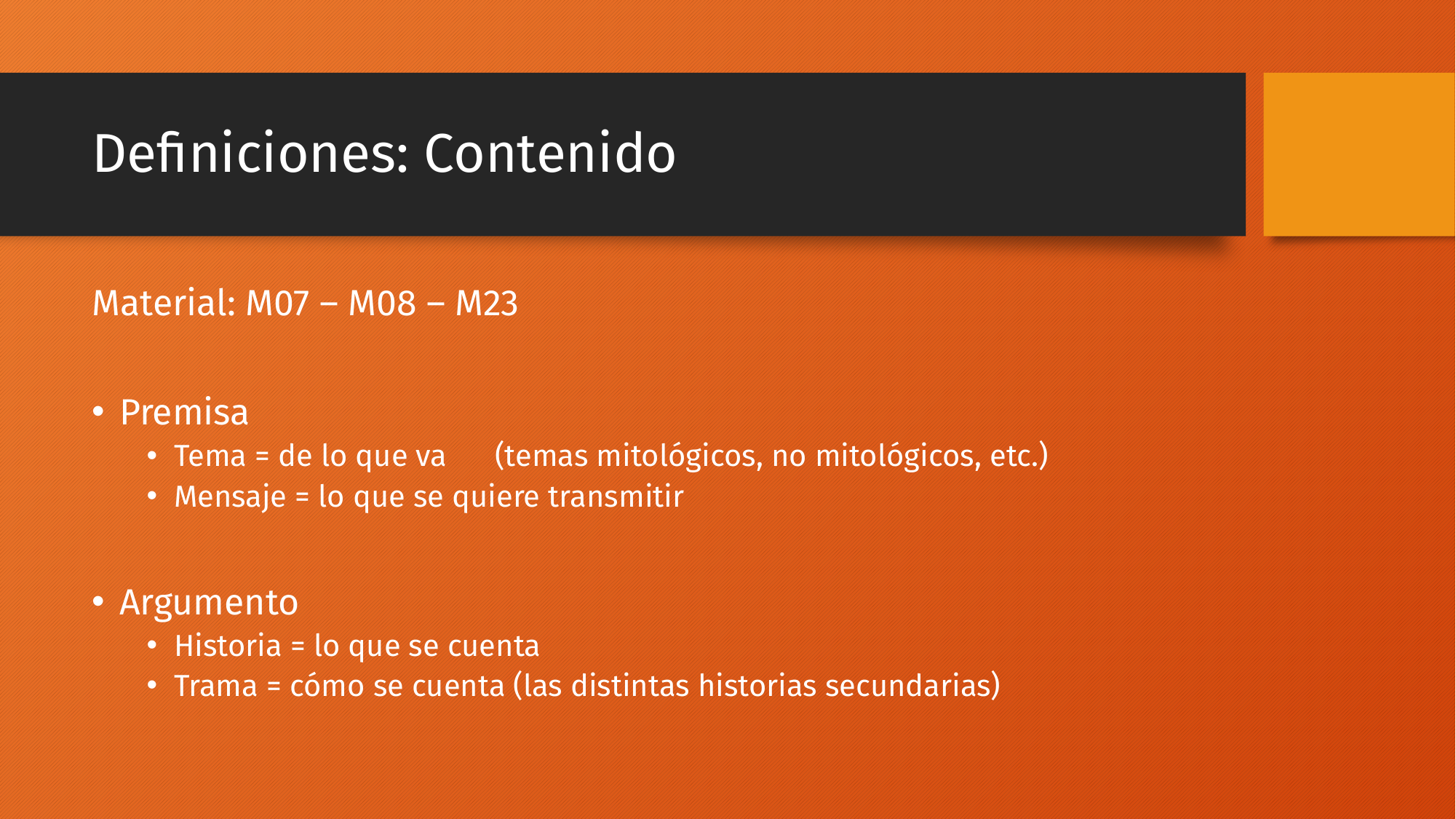

# Definiciones: Contenido
Material: M07 – M08 – M23

Premisa
Tema = de lo que va      (temas mitológicos, no mitológicos, etc.)
Mensaje = lo que se quiere transmitir

Argumento
Historia = lo que se cuenta
Trama = cómo se cuenta (las distintas historias secundarias)